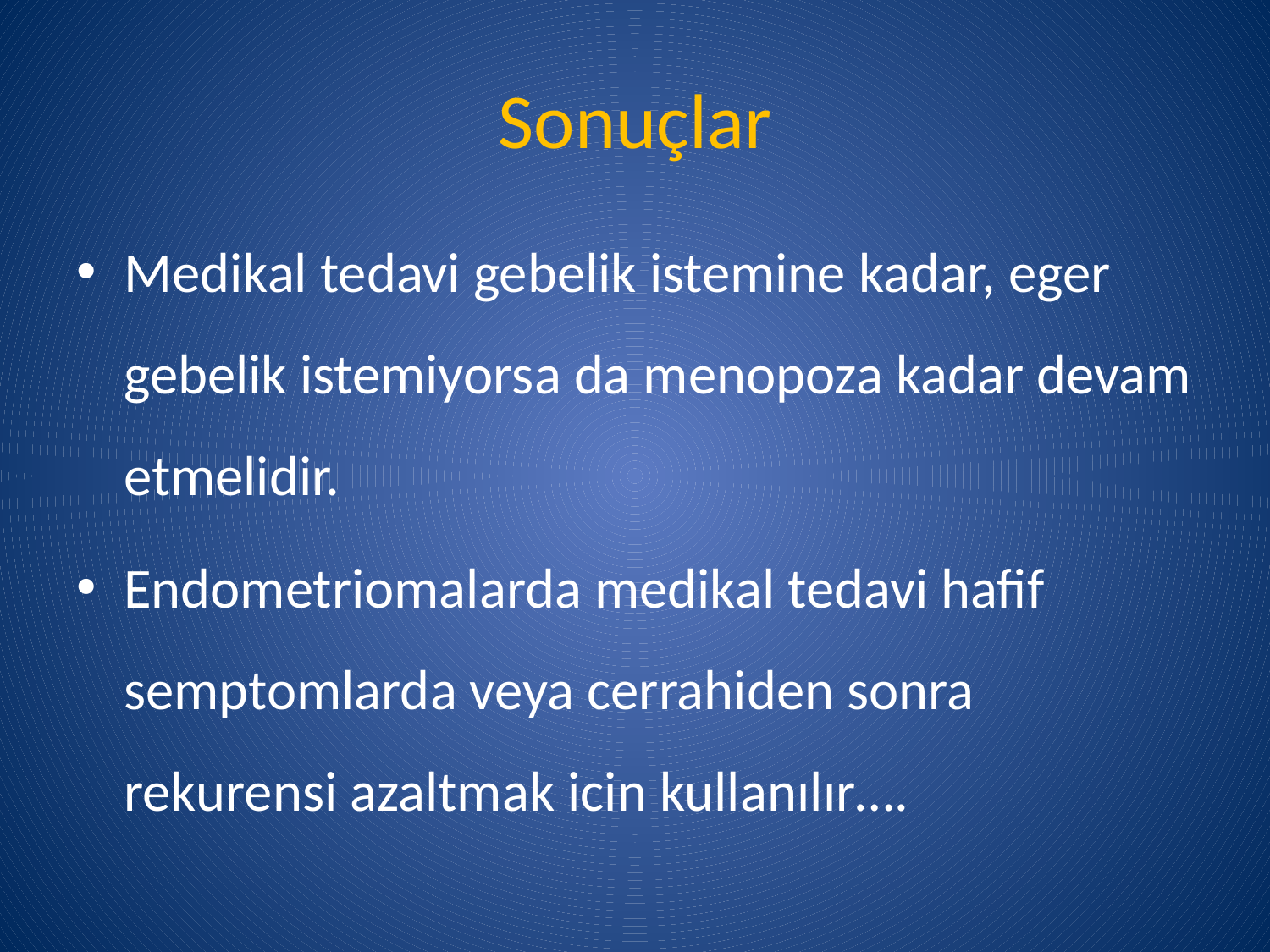

# Sonuçlar
Medikal tedavi gebelik istemine kadar, eger gebelik istemiyorsa da menopoza kadar devam etmelidir.
Endometriomalarda medikal tedavi hafif semptomlarda veya cerrahiden sonra rekurensi azaltmak icin kullanılır….